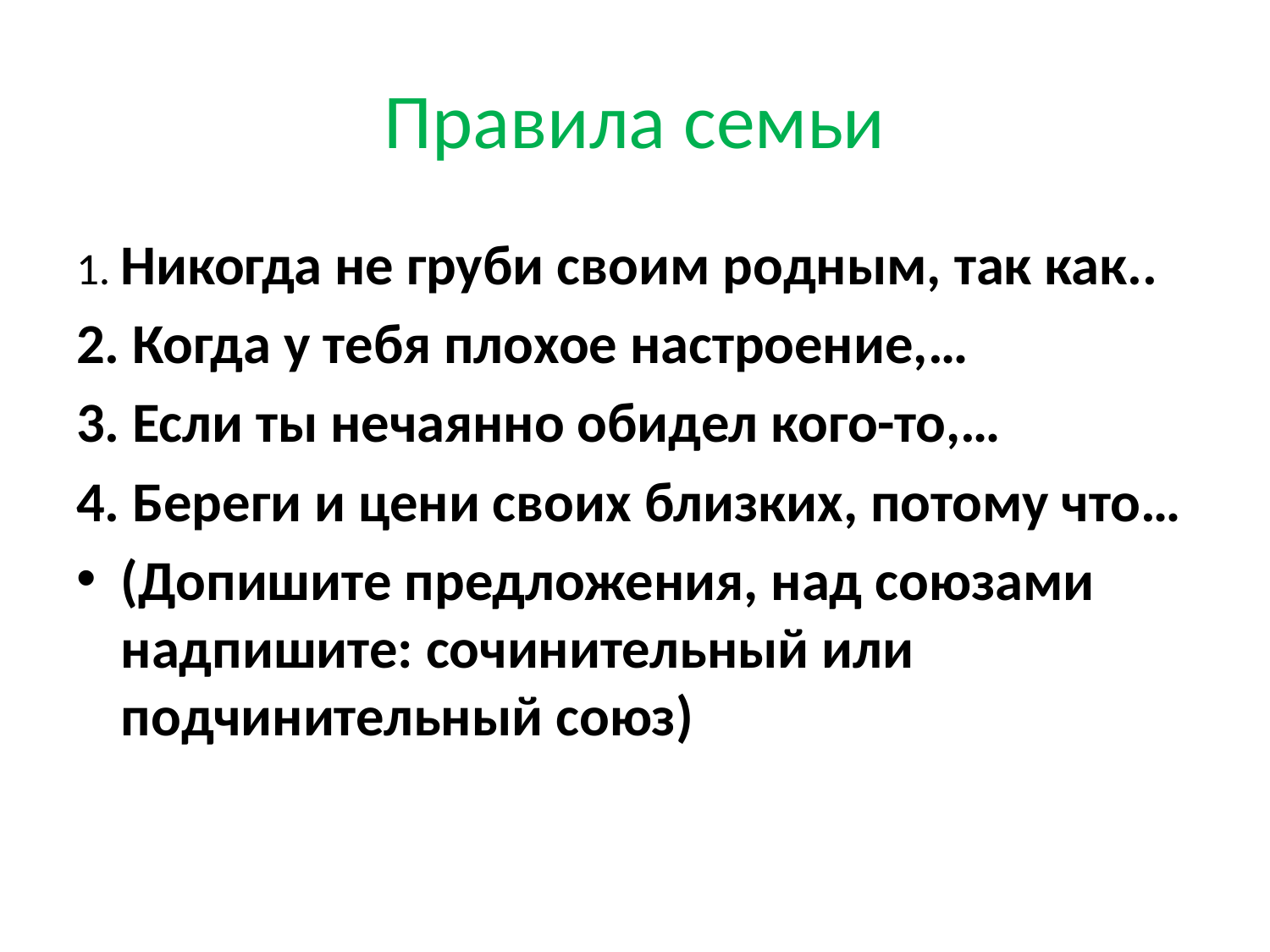

# Правила семьи
1. Никогда не груби своим родным, так как..
2. Когда у тебя плохое настроение,…
3. Если ты нечаянно обидел кого-то,…
4. Береги и цени своих близких, потому что…
(Допишите предложения, над союзами надпишите: сочинительный или подчинительный союз)